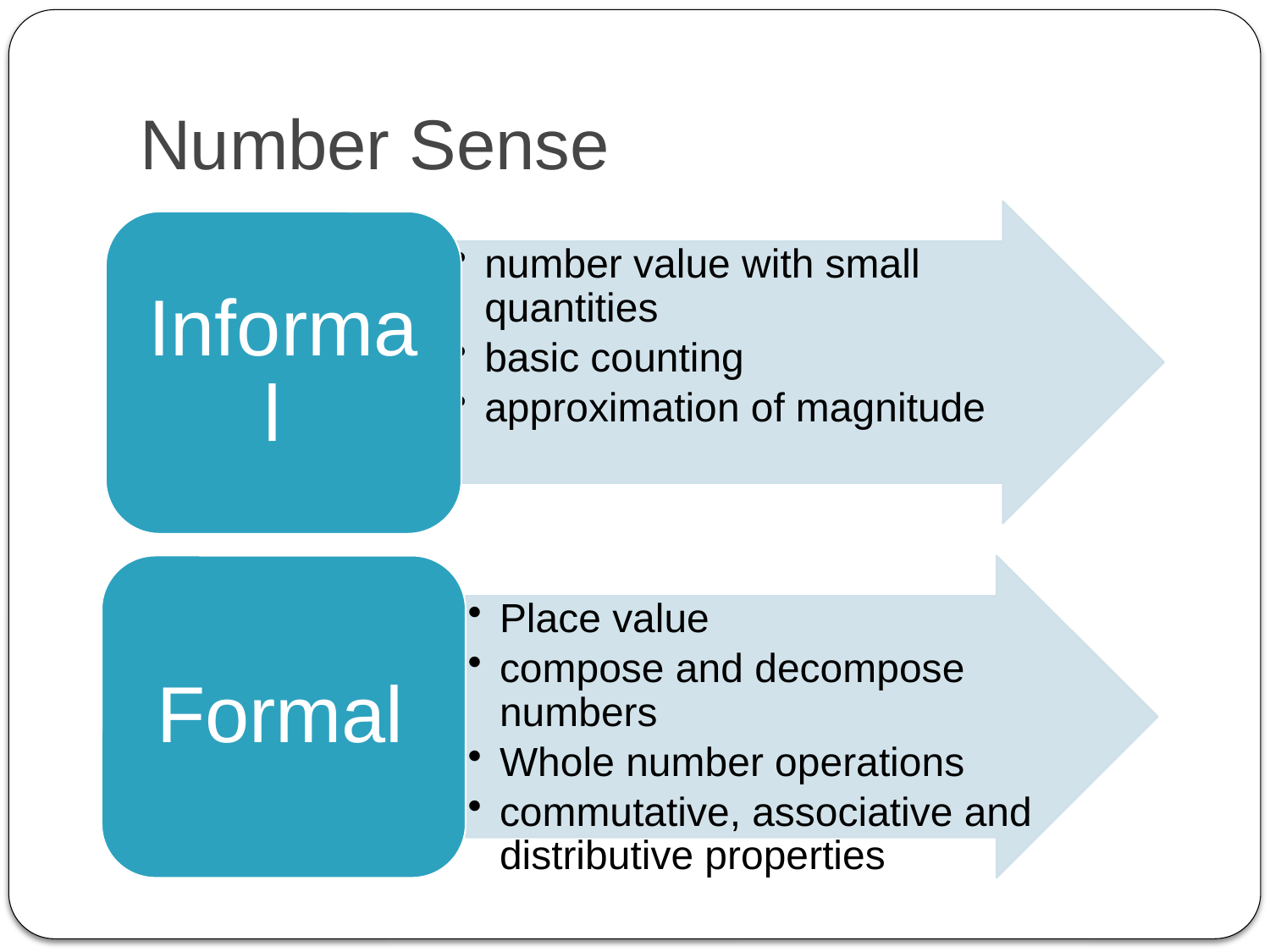

# Number Sense
number value with small quantities
basic counting
approximation of magnitude
Informal
Place value
compose and decompose numbers
Whole number operations
commutative, associative and distributive properties
Formal